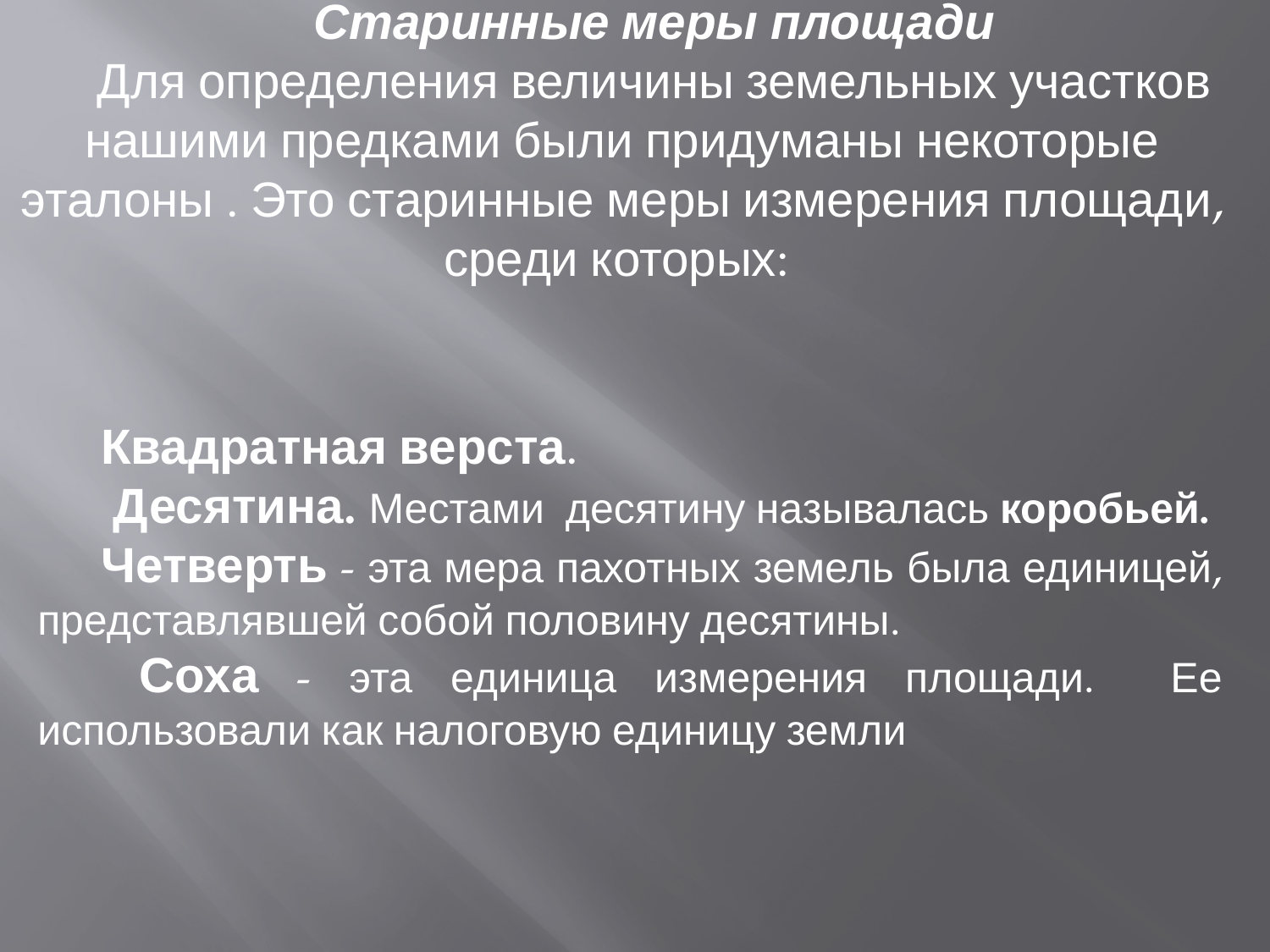

Старинные меры площади
Для определения величины земельных участков нашими предками были придуманы некоторые эталоны . Это старинные меры измерения площади, среди которых:

Квадратная верста.
 Десятина. Местами  десятину называлась коробьей.
Четверть - эта мера пахотных земель была единицей, представлявшей собой половину десятины.
 Соха - эта единица измерения площади.  Ее использовали как налоговую единицу земли